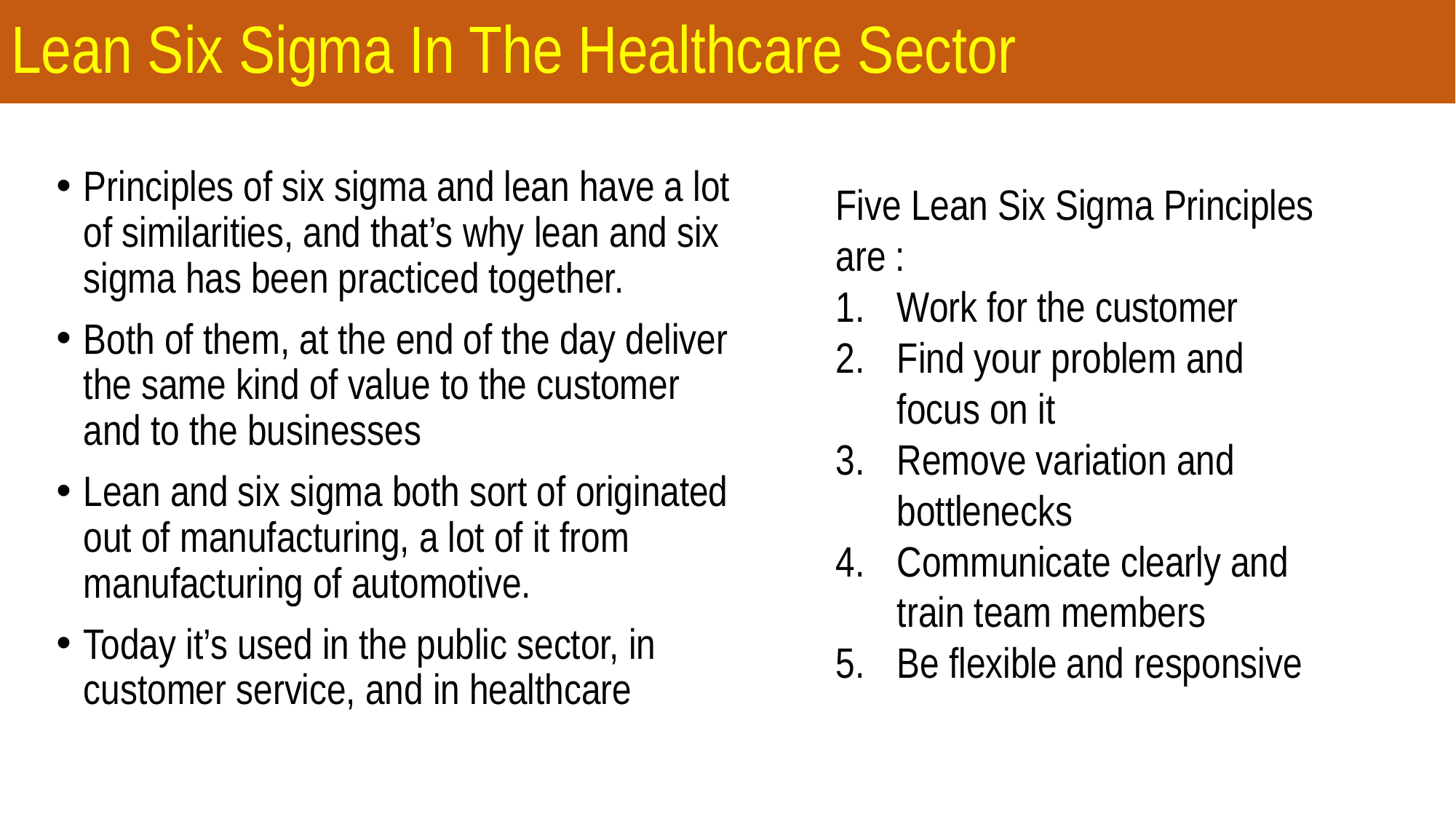

# Lean Six Sigma In The Healthcare Sector
Principles of six sigma and lean have a lot of similarities, and that’s why lean and six sigma has been practiced together.
Both of them, at the end of the day deliver the same kind of value to the customer and to the businesses
Lean and six sigma both sort of originated out of manufacturing, a lot of it from manufacturing of automotive.
Today it’s used in the public sector, in customer service, and in healthcare
Five Lean Six Sigma Principles are :
Work for the customer
Find your problem and focus on it
Remove variation and bottlenecks
Communicate clearly and train team members
Be flexible and responsive